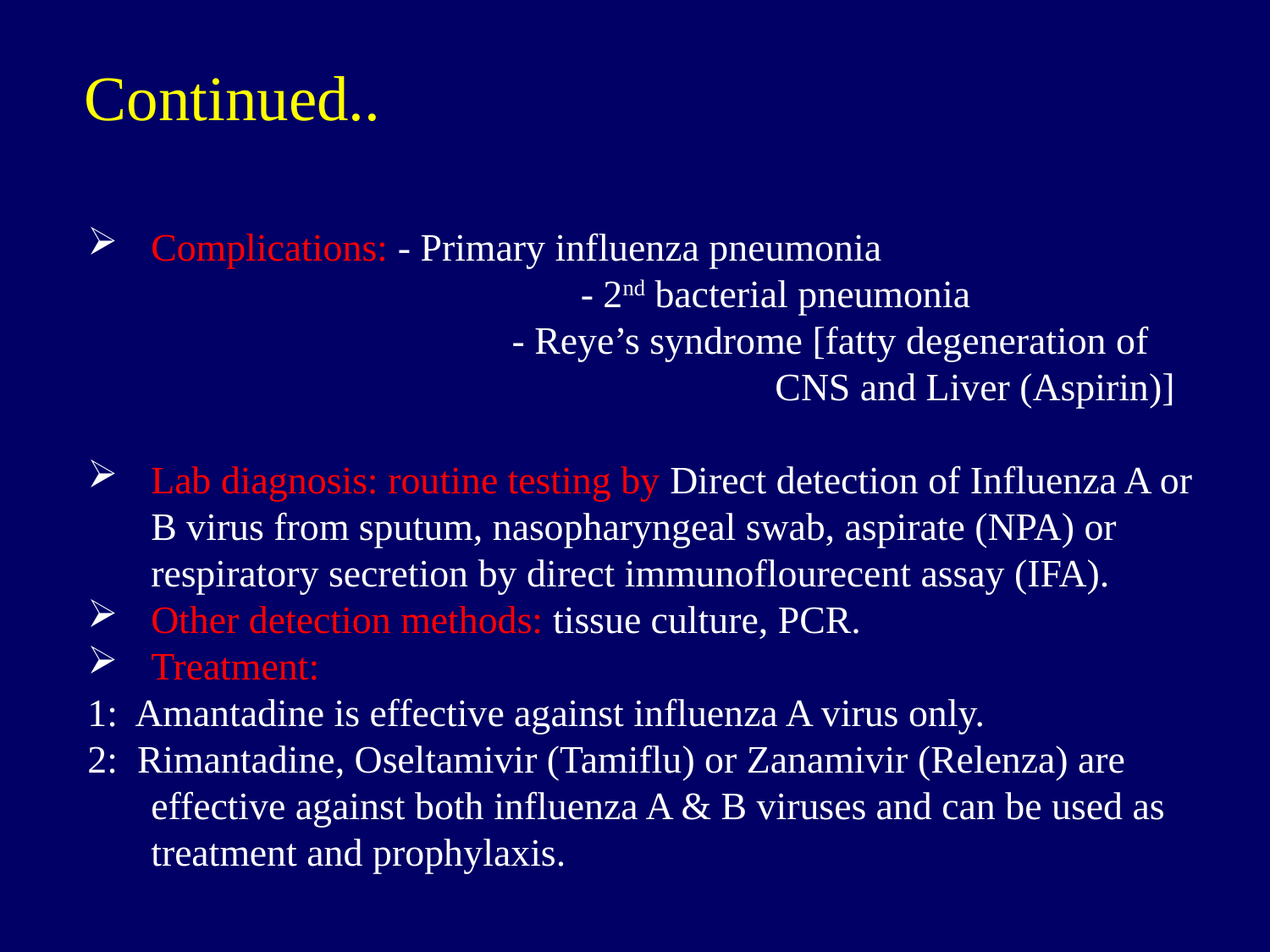

Continued..
Complications: - Primary influenza pneumonia                                                         		     - 2nd bacterial pneumonia			         	           - Reye’s syndrome [fatty degeneration of 				                         CNS and Liver (Aspirin)]

Lab diagnosis: routine testing by Direct detection of Influenza A or B virus from sputum, nasopharyngeal swab, aspirate (NPA) or respiratory secretion by direct immunoflourecent assay (IFA).
Other detection methods: tissue culture, PCR.
Treatment:
1:  Amantadine is effective against influenza A virus only.
2:  Rimantadine, Oseltamivir (Tamiflu) or Zanamivir (Relenza) are effective against both influenza A & B viruses and can be used as treatment and prophylaxis.